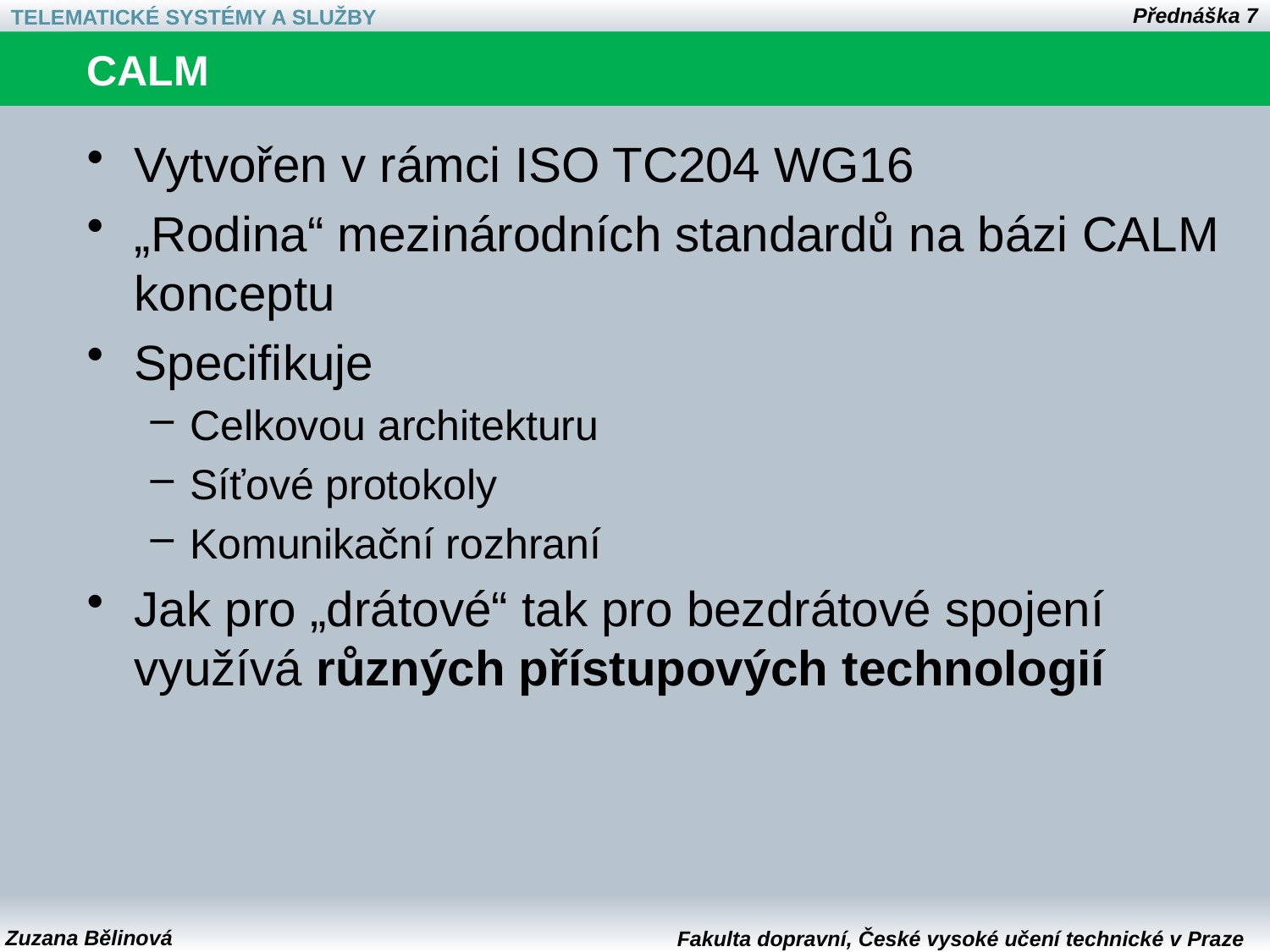

# CALM
Vytvořen v rámci ISO TC204 WG16
„Rodina“ mezinárodních standardů na bázi CALM konceptu
Specifikuje
Celkovou architekturu
Síťové protokoly
Komunikační rozhraní
Jak pro „drátové“ tak pro bezdrátové spojení využívá různých přístupových technologií